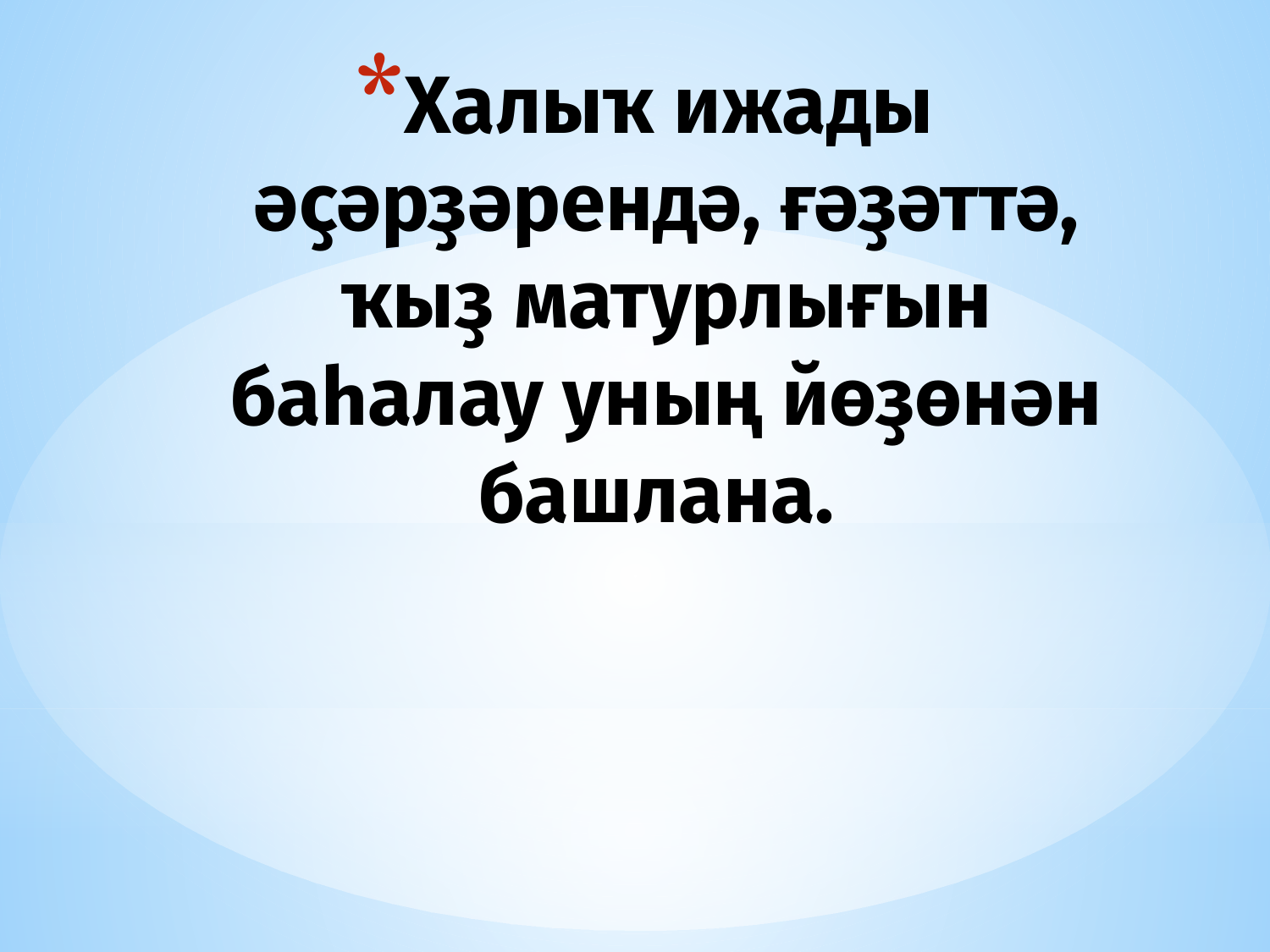

# Халыҡ ижады әҫәрҙәрендә, ғәҙәттә, ҡыҙ матурлығын баһалау уның йөҙөнән башлана.